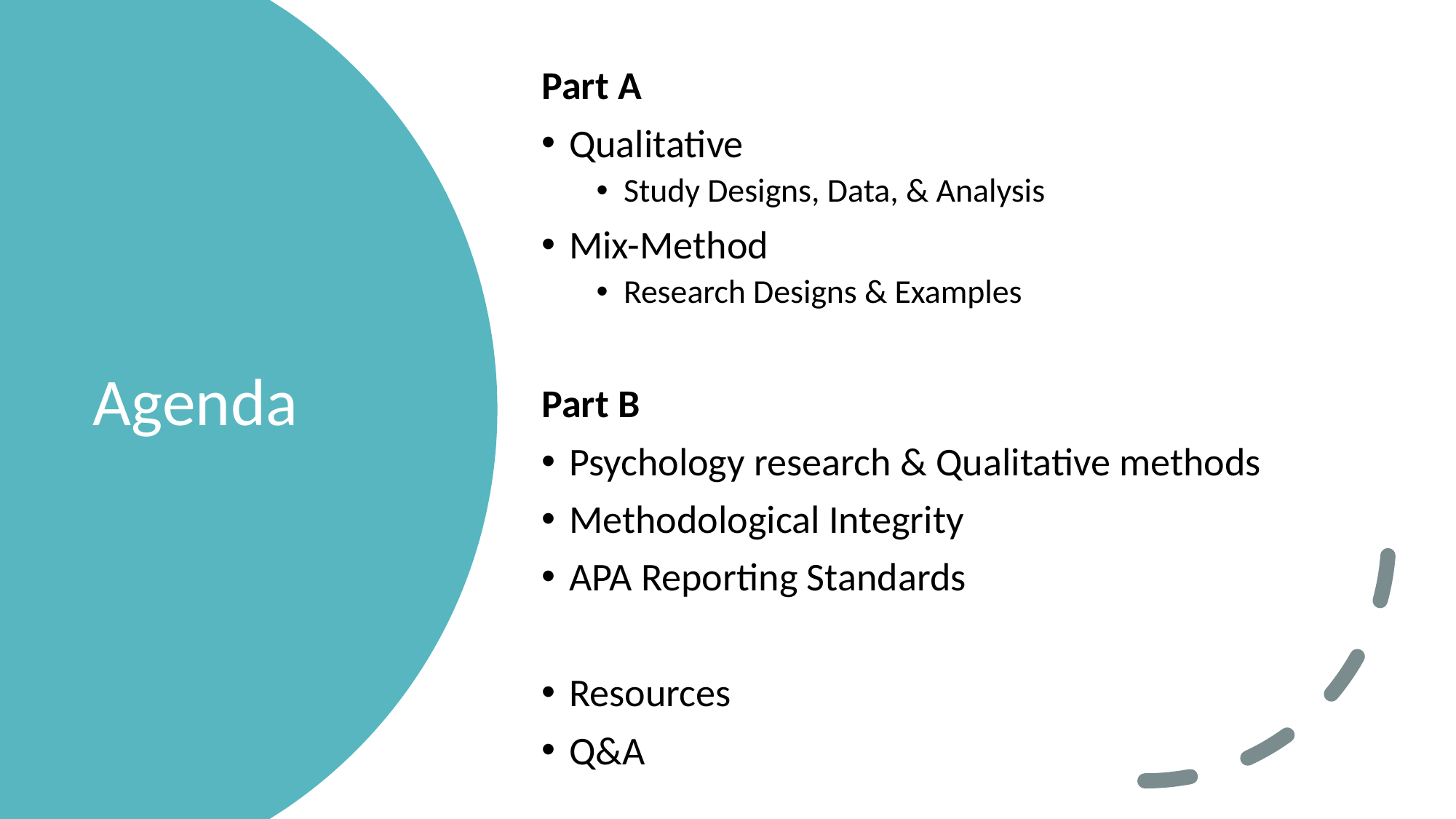

Part A
Qualitative
Study Designs, Data, & Analysis
Mix-Method
Research Designs & Examples

Part B
Psychology research & Qualitative methods
Methodological Integrity
APA Reporting Standards

Resources
Q&A
# Agenda